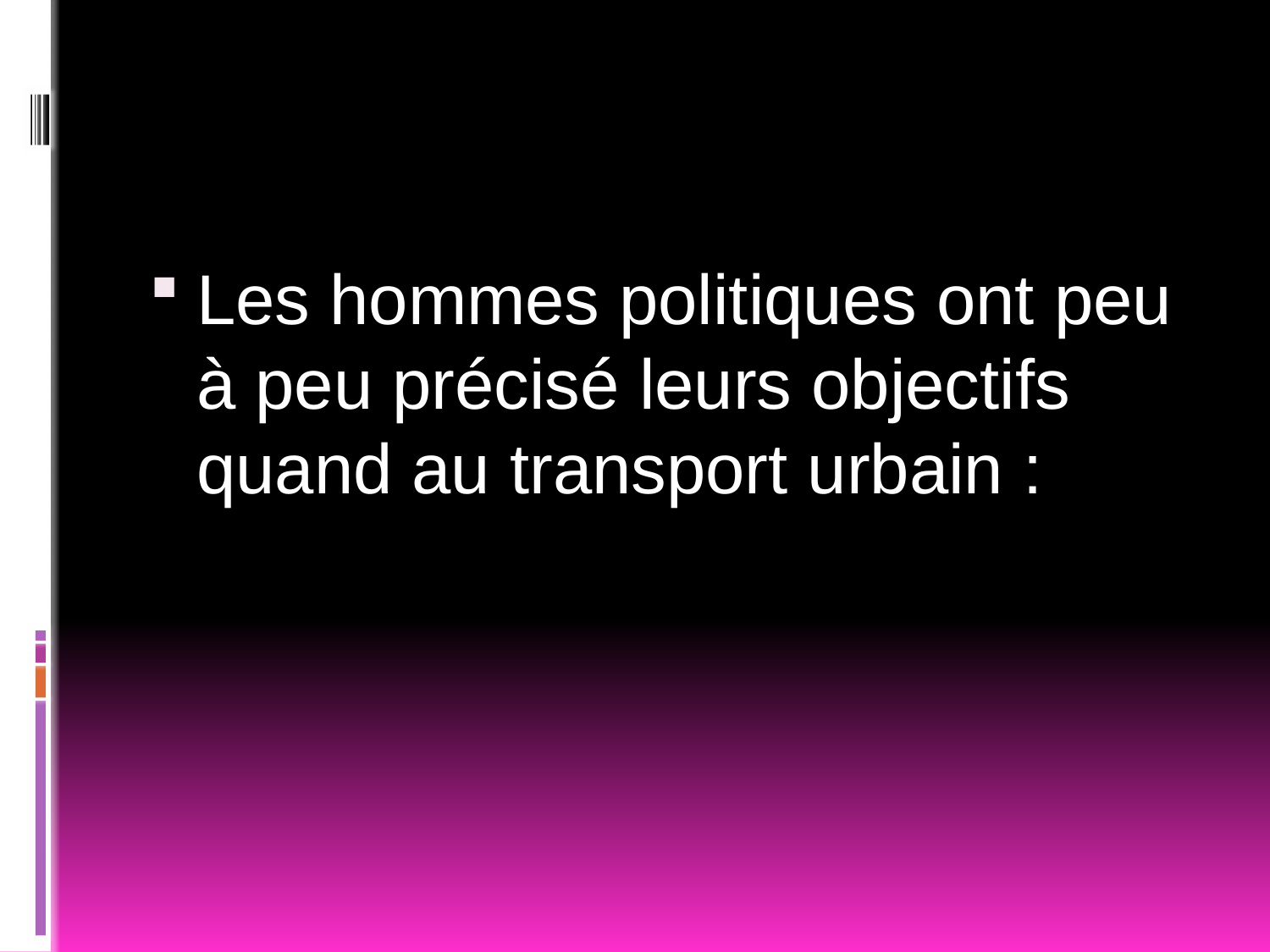

Les hommes politiques ont peu à peu précisé leurs objectifs quand au transport urbain :